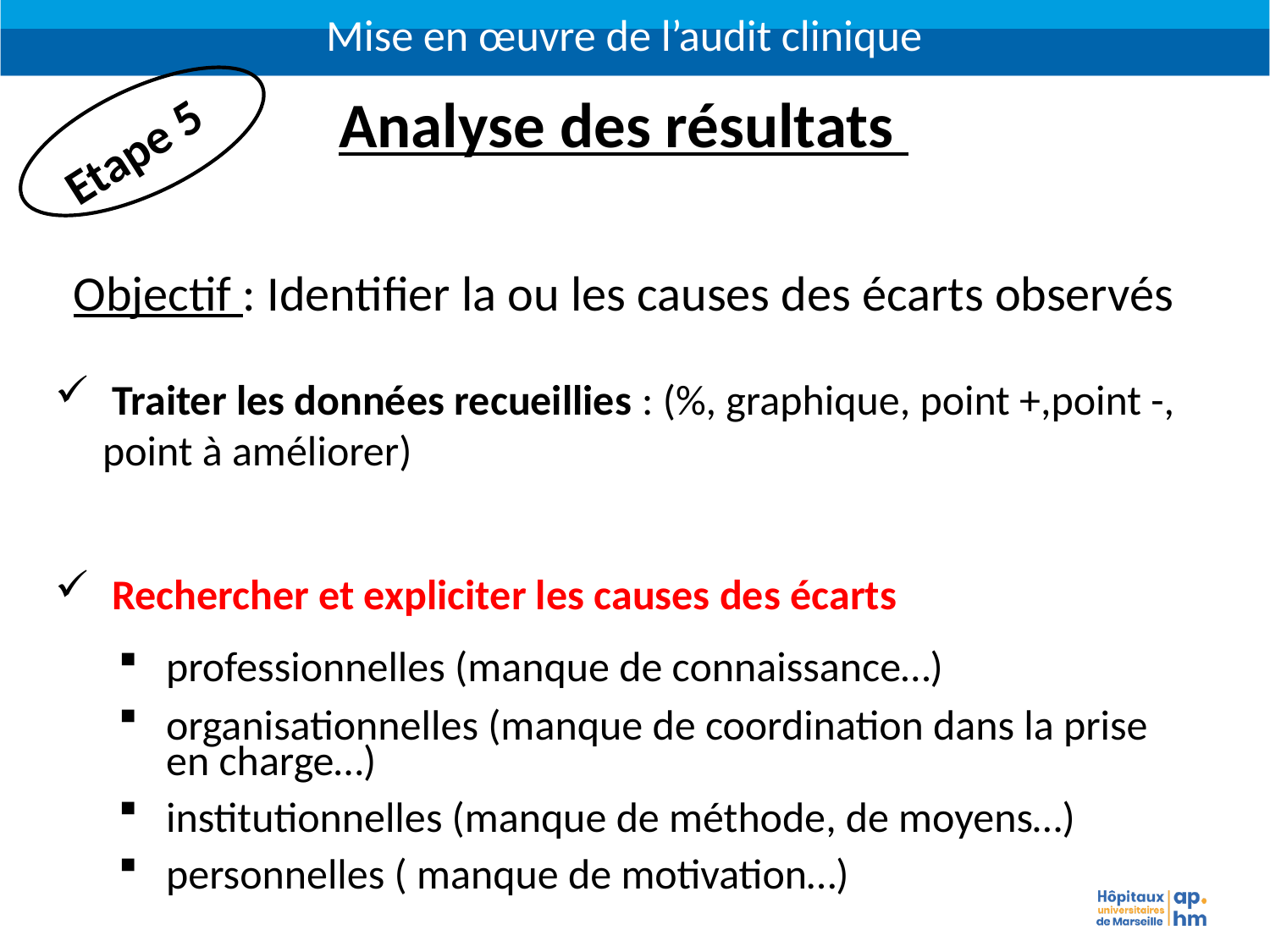

Mise en œuvre de l’audit clinique
Analyse des résultats

 Objectif : Identifier la ou les causes des écarts observés

 Traiter les données recueillies : (%, graphique, point +,point -, point à améliorer)

 Rechercher et expliciter les causes des écarts
professionnelles (manque de connaissance…)
organisationnelles (manque de coordination dans la prise en charge…)
institutionnelles (manque de méthode, de moyens…)
personnelles ( manque de motivation…)

Etape 5